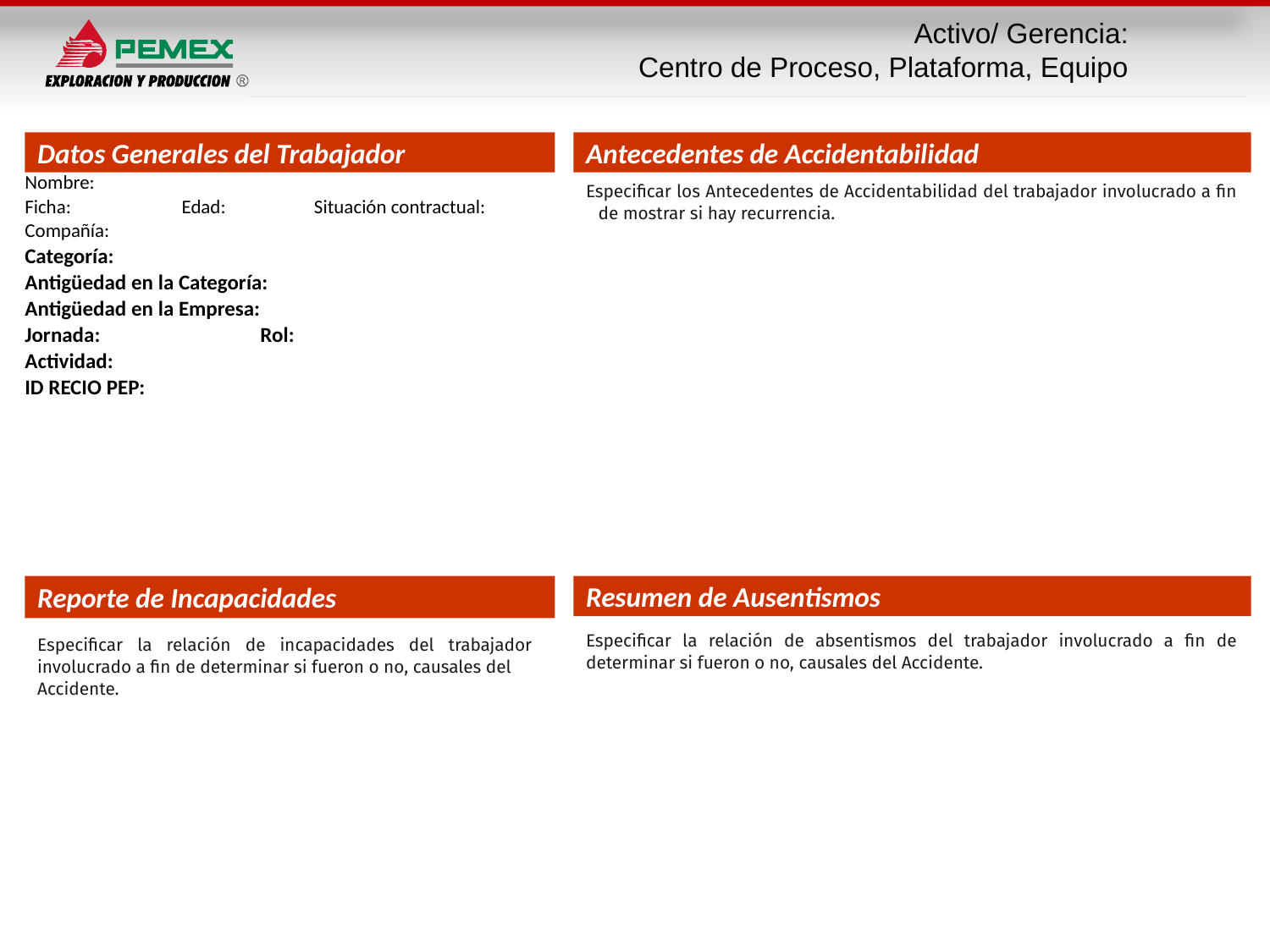

Activo/ Gerencia:
Centro de Proceso, Plataforma, Equipo
Datos Generales del Trabajador
Antecedentes de Accidentabilidad
Nombre:
Ficha:                         Edad:                    Situación contractual:
Compañía:
Categoría:
Antigüedad en la Categoría:
Antigüedad en la Empresa:
Jornada:                                 Rol:
Actividad:
ID RECIO PEP:
Especificar los Antecedentes de Accidentabilidad del trabajador involucrado a fin de mostrar si hay recurrencia.
Reporte de Incapacidades
Resumen de Ausentismos
Especificar la relación de absentismos del trabajador involucrado a fin de determinar si fueron o no, causales del Accidente.
Especificar la relación de incapacidades del trabajador involucrado a fin de determinar si fueron o no, causales del
Accidente.